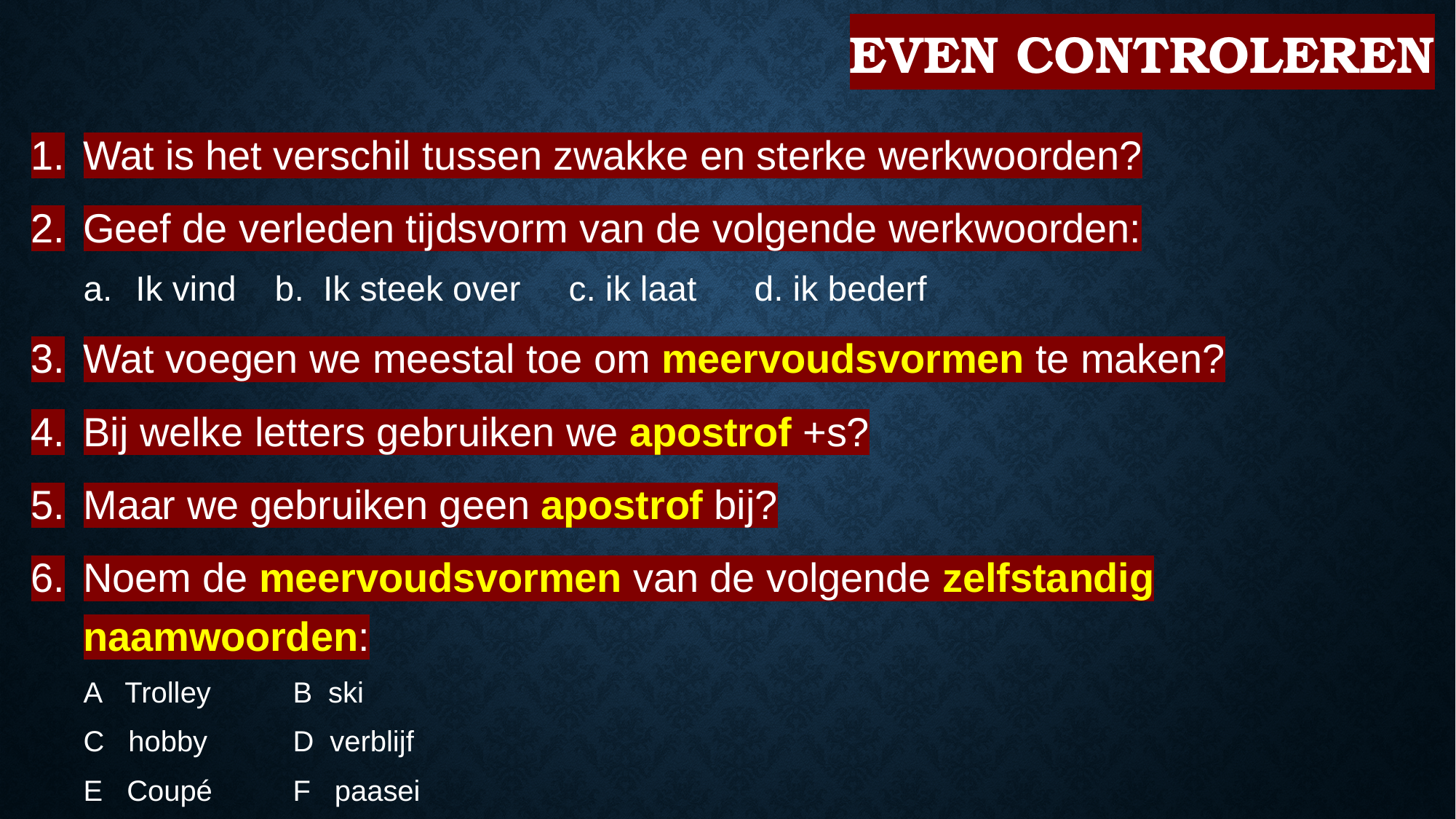

# Even controleren
Wat is het verschil tussen zwakke en sterke werkwoorden?
Geef de verleden tijdsvorm van de volgende werkwoorden:
Ik vind    b.  Ik steek over     c. ik laat      d. ik bederf
Wat voegen we meestal toe om meervoudsvormen te maken?
Bij welke letters gebruiken we apostrof +s?
Maar we gebruiken geen apostrof bij?
Noem de meervoudsvormen van de volgende zelfstandig naamwoorden:
A   Trolley	B  ski
C   hobby	D  verblijf
E   Coupé	F   paasei